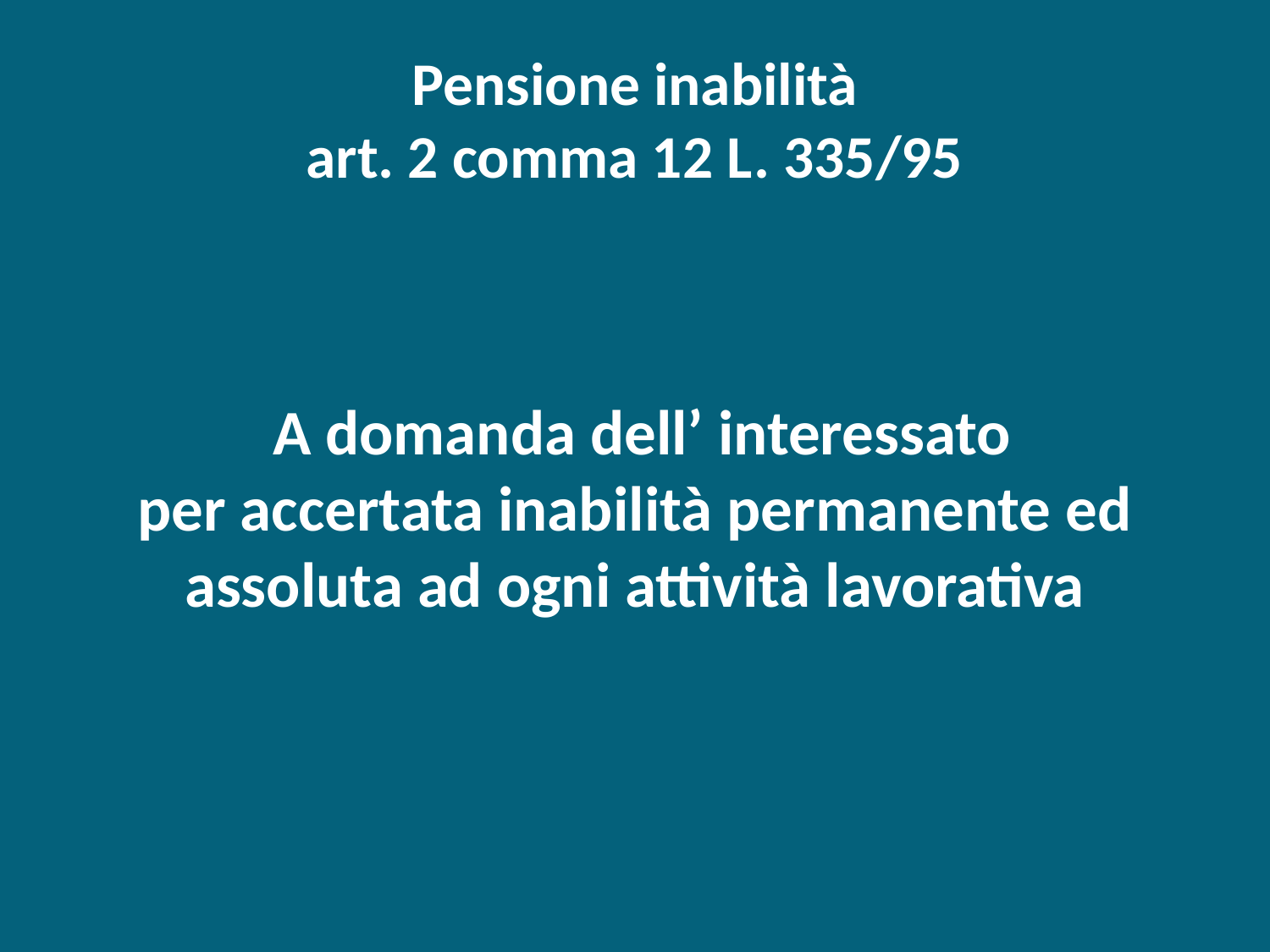

# Pensione inabilità art. 2 comma 12 L. 335/95

 A domanda dell’ interessato
per accertata inabilità permanente ed assoluta ad ogni attività lavorativa